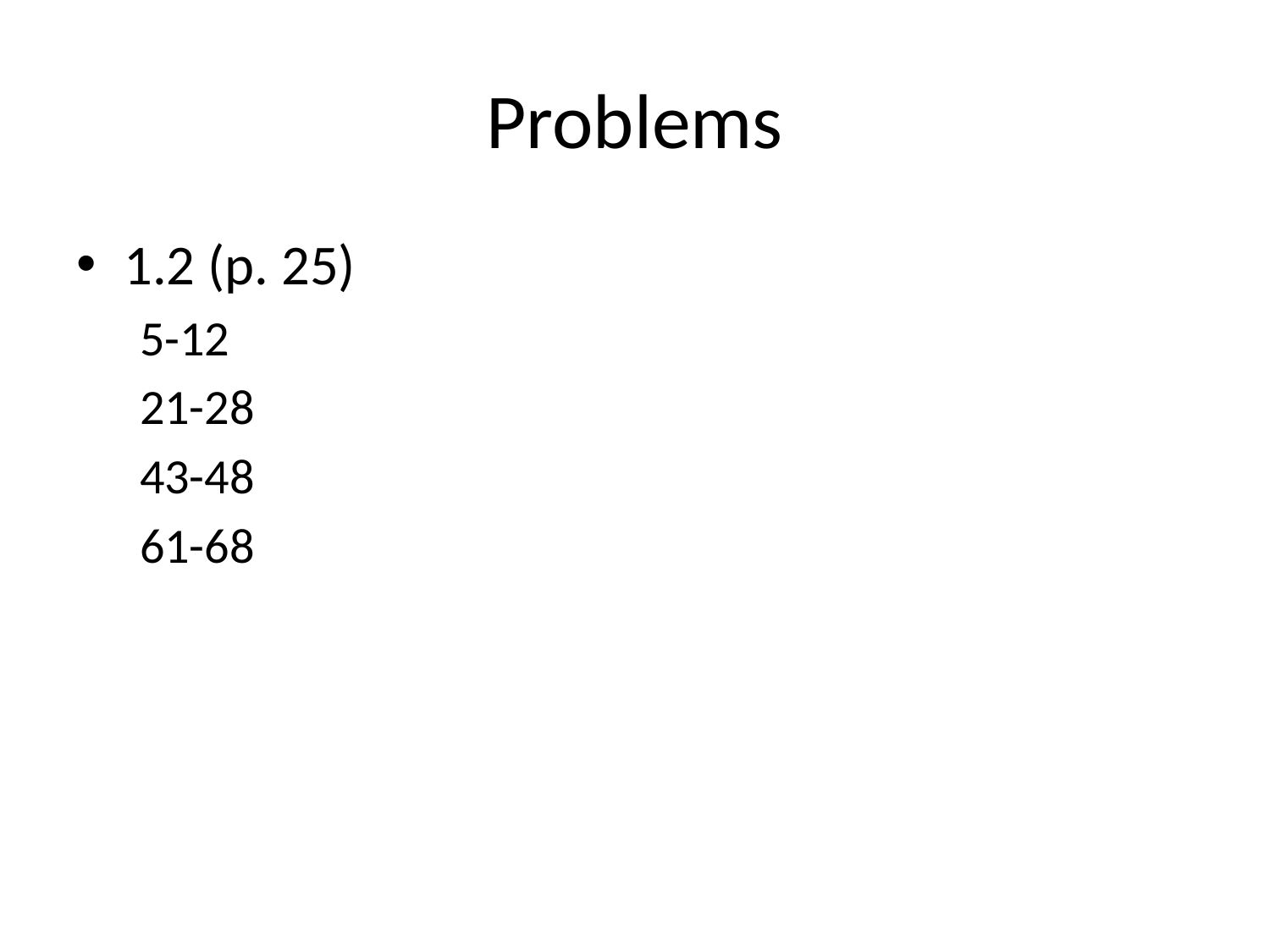

# Problems
1.2 (p. 25)
5-12
21-28
43-48
61-68